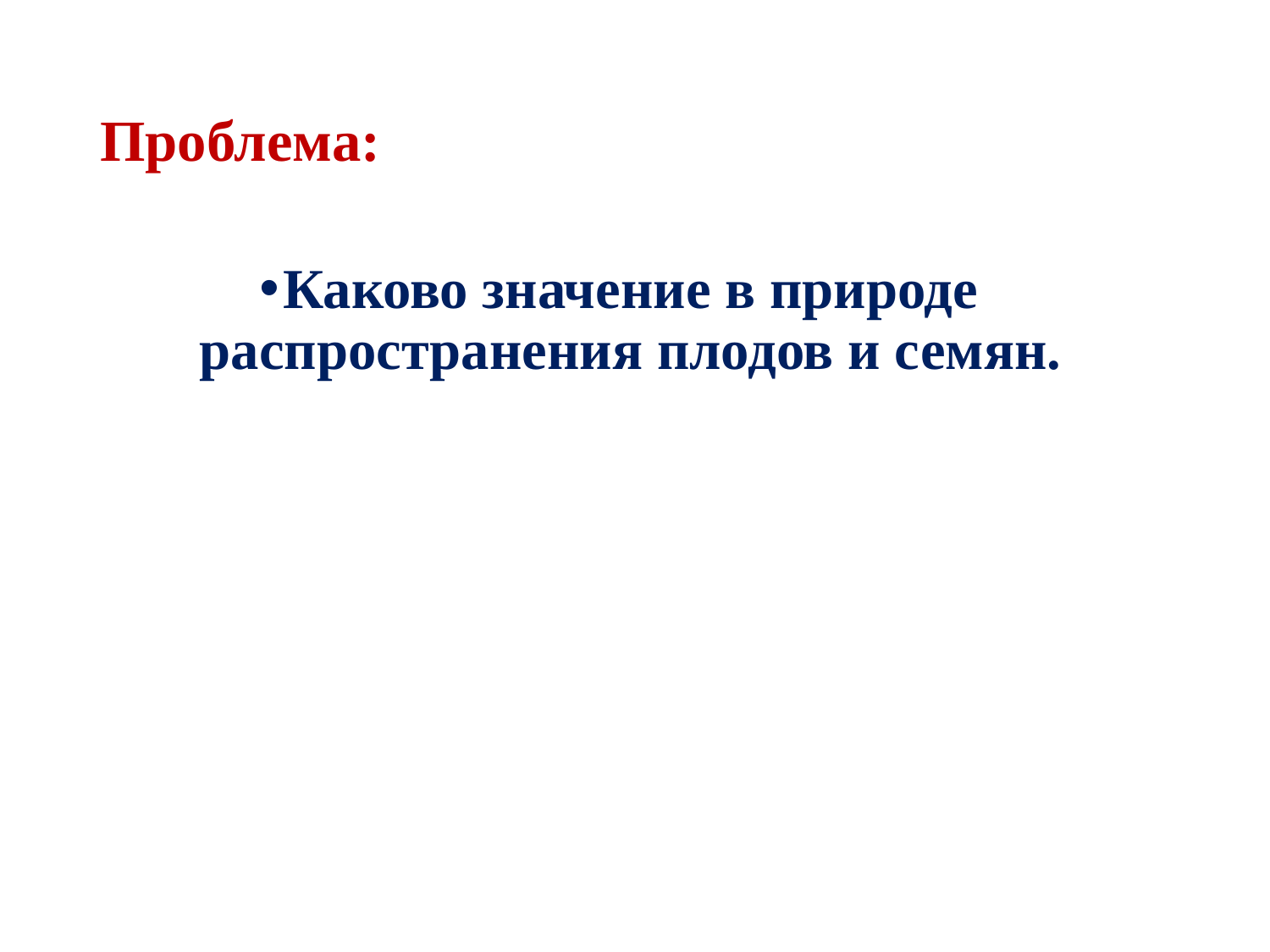

# Проблема:
Каково значение в природе распространения плодов и семян.